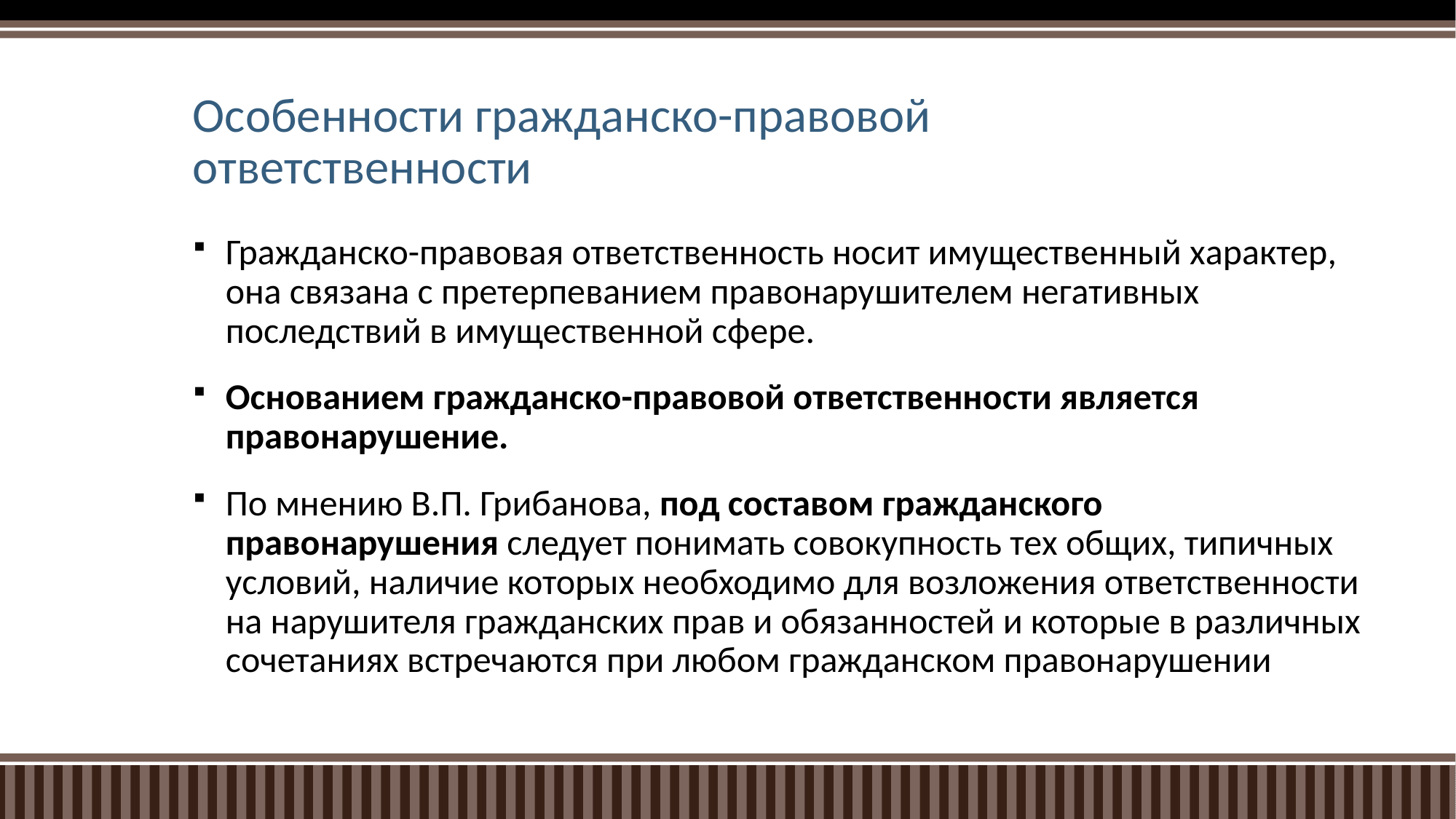

# Особенности гражданско-правовой ответственности
Гражданско-правовая ответственность носит имущественный характер, она связана с претерпеванием правонарушителем негативных последствий в имущественной сфере.
Основанием гражданско-правовой ответственности является правонарушение.
По мнению В.П. Грибанова, под составом гражданского правонарушения следует понимать совокупность тех общих, типичных условий, наличие которых необходимо для возложения ответственности на нарушителя гражданских прав и обязанностей и которые в различных сочетаниях встречаются при любом гражданском правонарушении